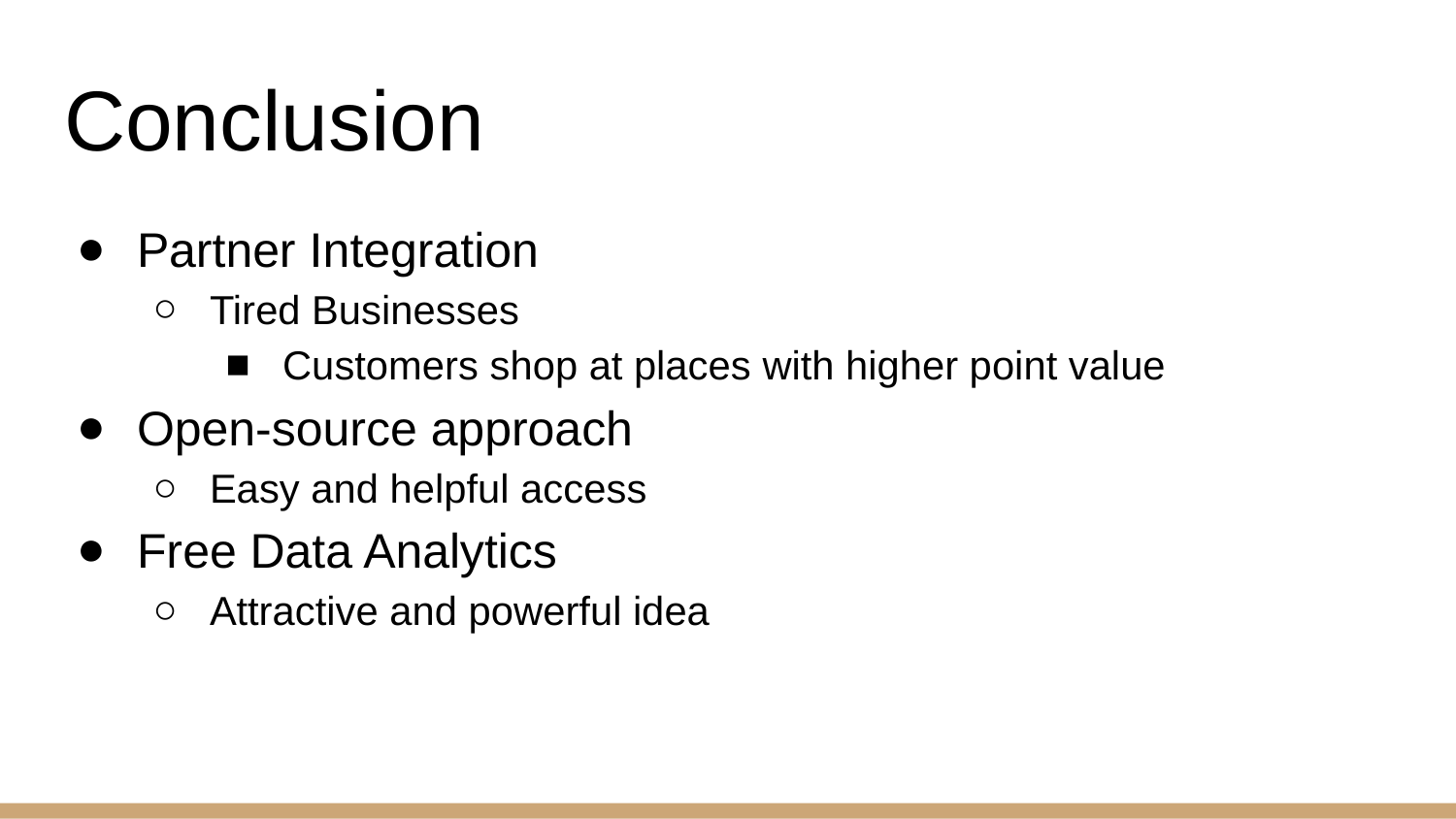

# Conclusion
Partner Integration
Tired Businesses
Customers shop at places with higher point value
Open-source approach
Easy and helpful access
Free Data Analytics
Attractive and powerful idea